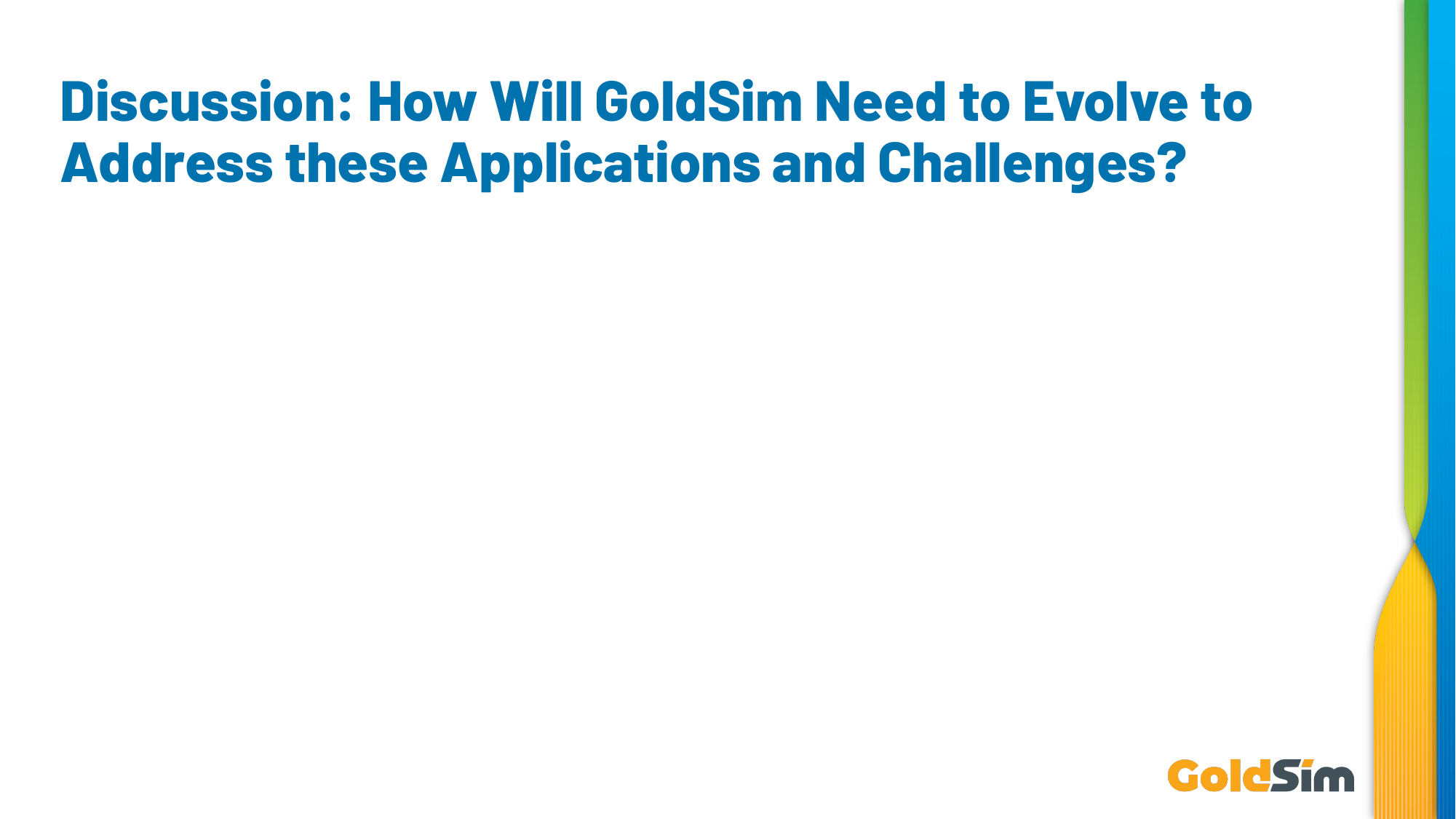

# Discussion: How Will GoldSim Need to Evolve to Address these Applications and Challenges?